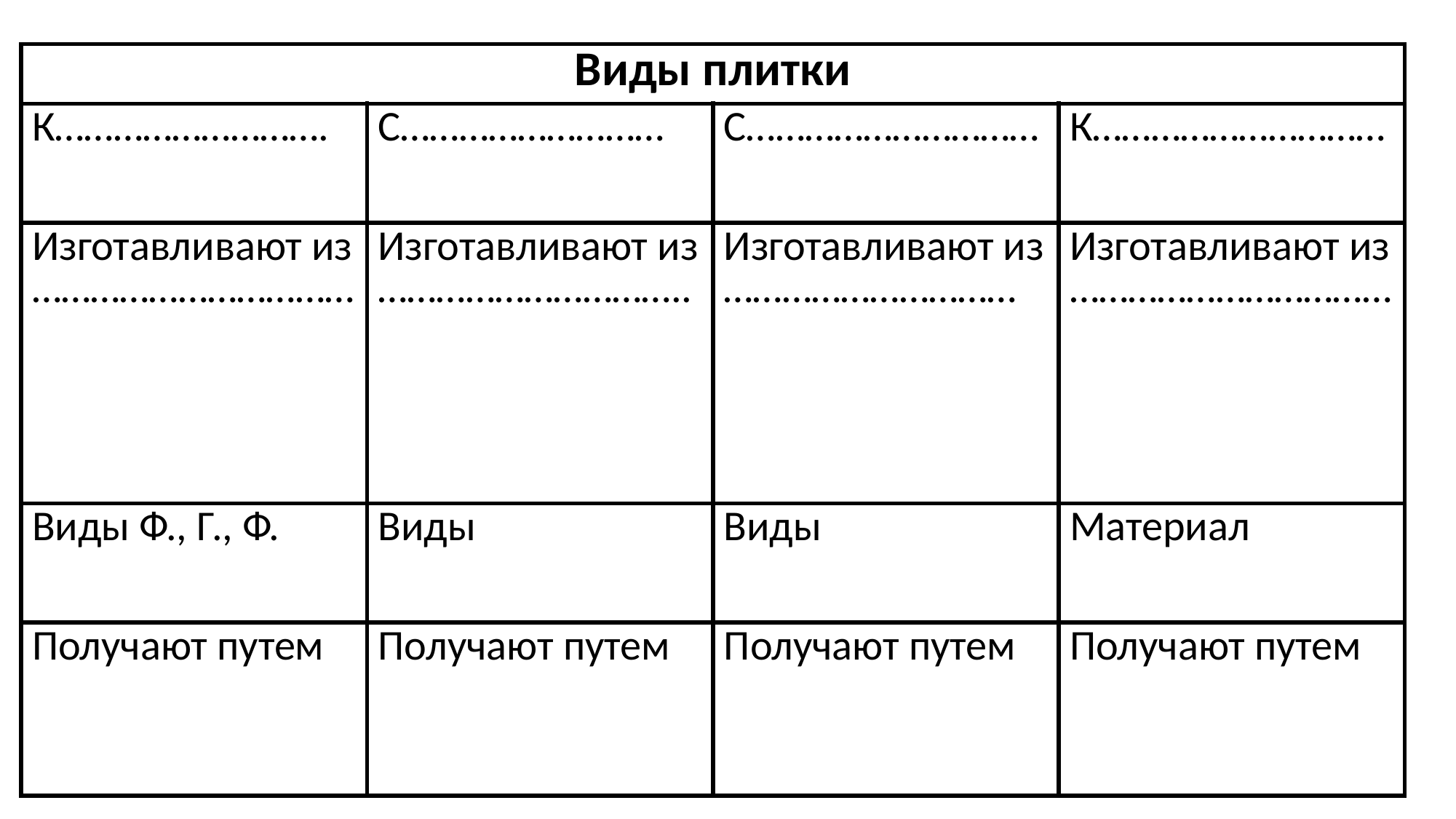

| Виды плитки |  |  |  |
| --- | --- | --- | --- |
| К………………………. | С……………………… | С………………………… | К………………………… |
| Изготавливают из …………………………… | Изготавливают из ………………………….. | Изготавливают из ………………………… | Изготавливают из …………………………… |
| Виды Ф., Г., Ф. | Виды | Виды | Материал |
| Получают путем | Получают путем | Получают путем | Получают путем |